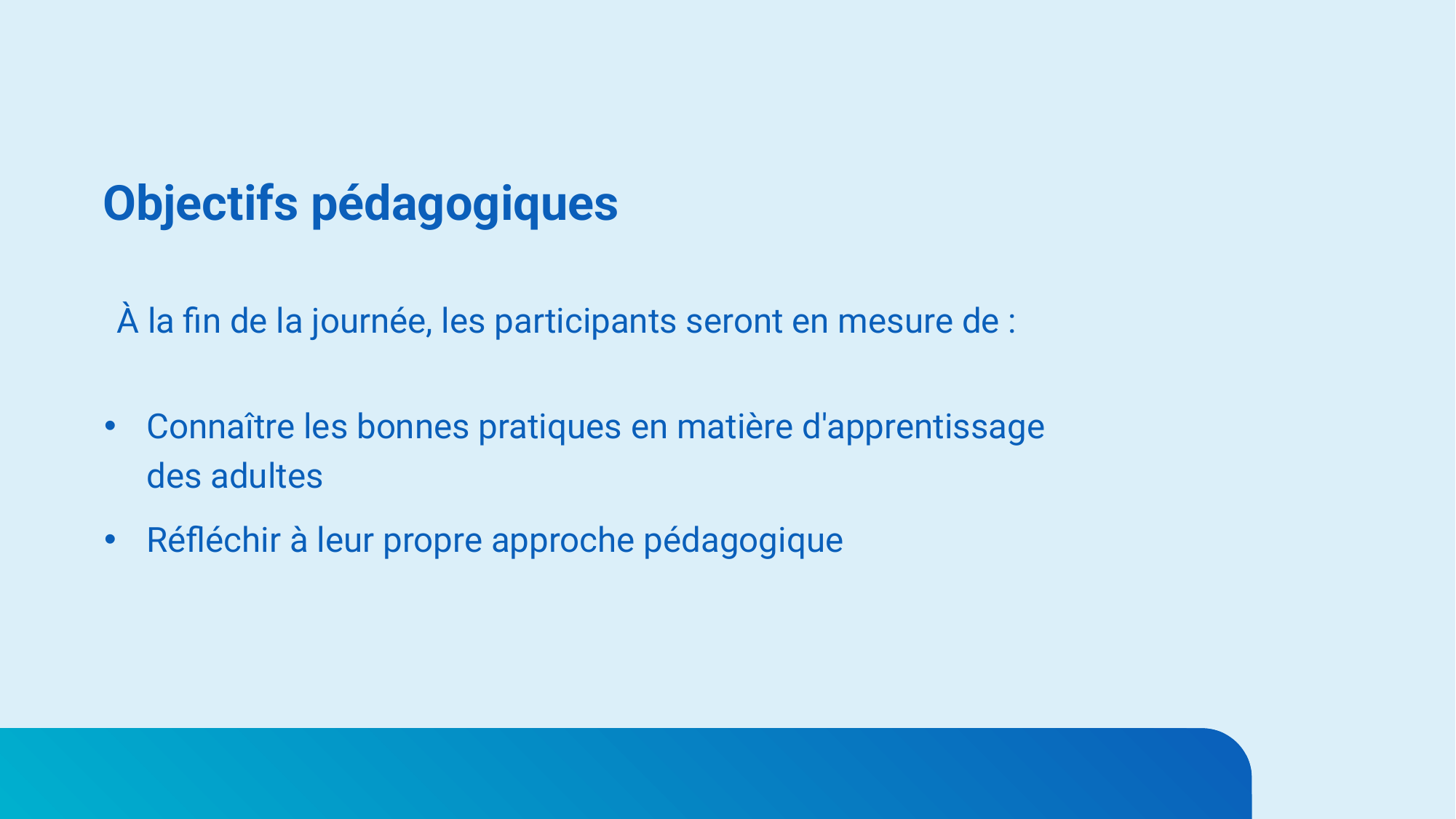

# Objectifs pédagogiques
À la fin de la journée, les participants seront en mesure de :
Connaître les bonnes pratiques en matière d'apprentissage des adultes
Réfléchir à leur propre approche pédagogique